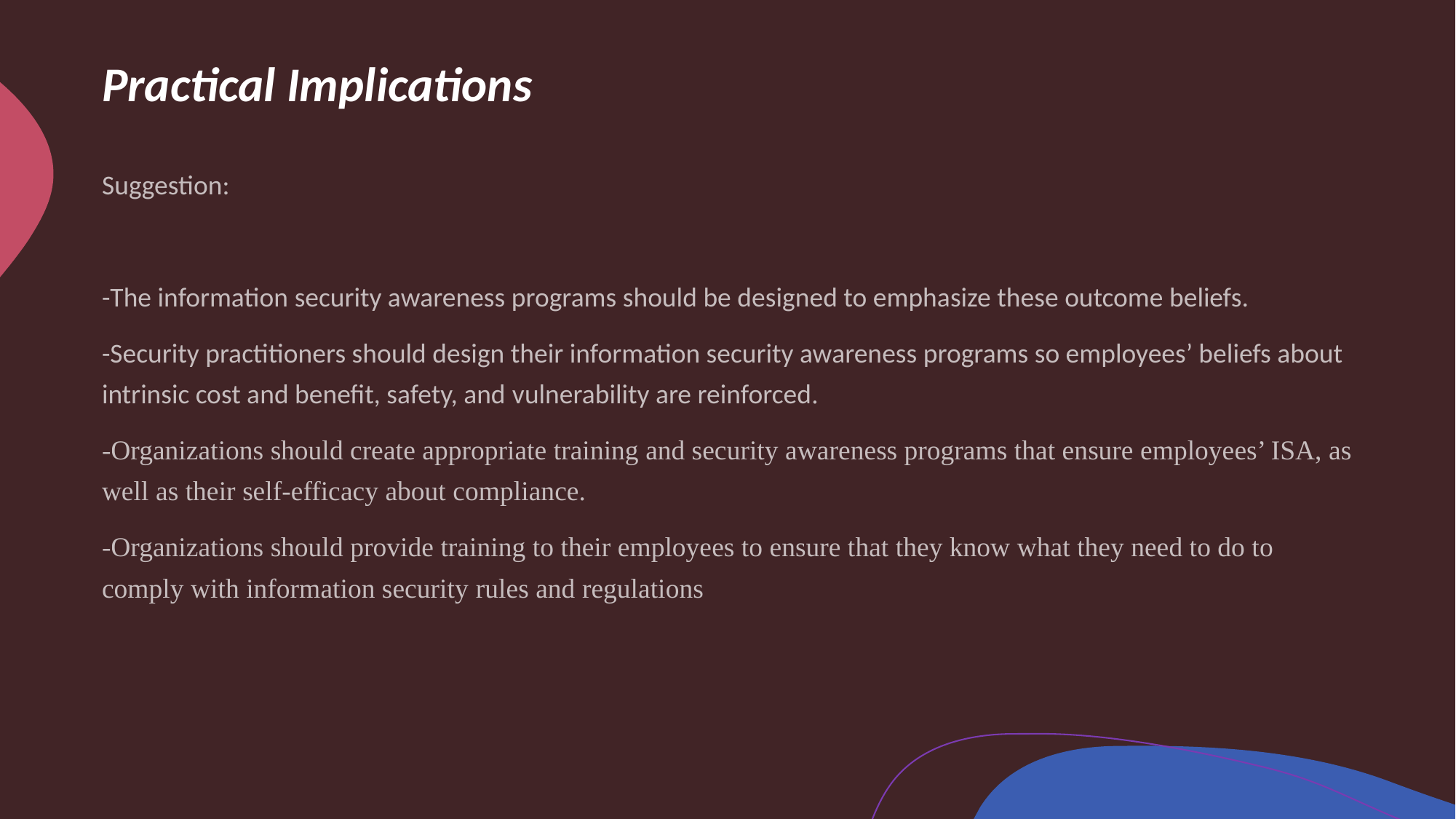

# Practical Implications
Suggestion:

-The information security awareness programs should be designed to emphasize these outcome beliefs.
-Security practitioners should design their information security awareness programs so employees’ beliefs about intrinsic cost and benefit, safety, and vulnerability are reinforced.
-Organizations should create appropriate training and security awareness programs that ensure employees’ ISA, as well as their self-efficacy about compliance.
-Organizations should provide training to their employees to ensure that they know what they need to do to comply with information security rules and regulations